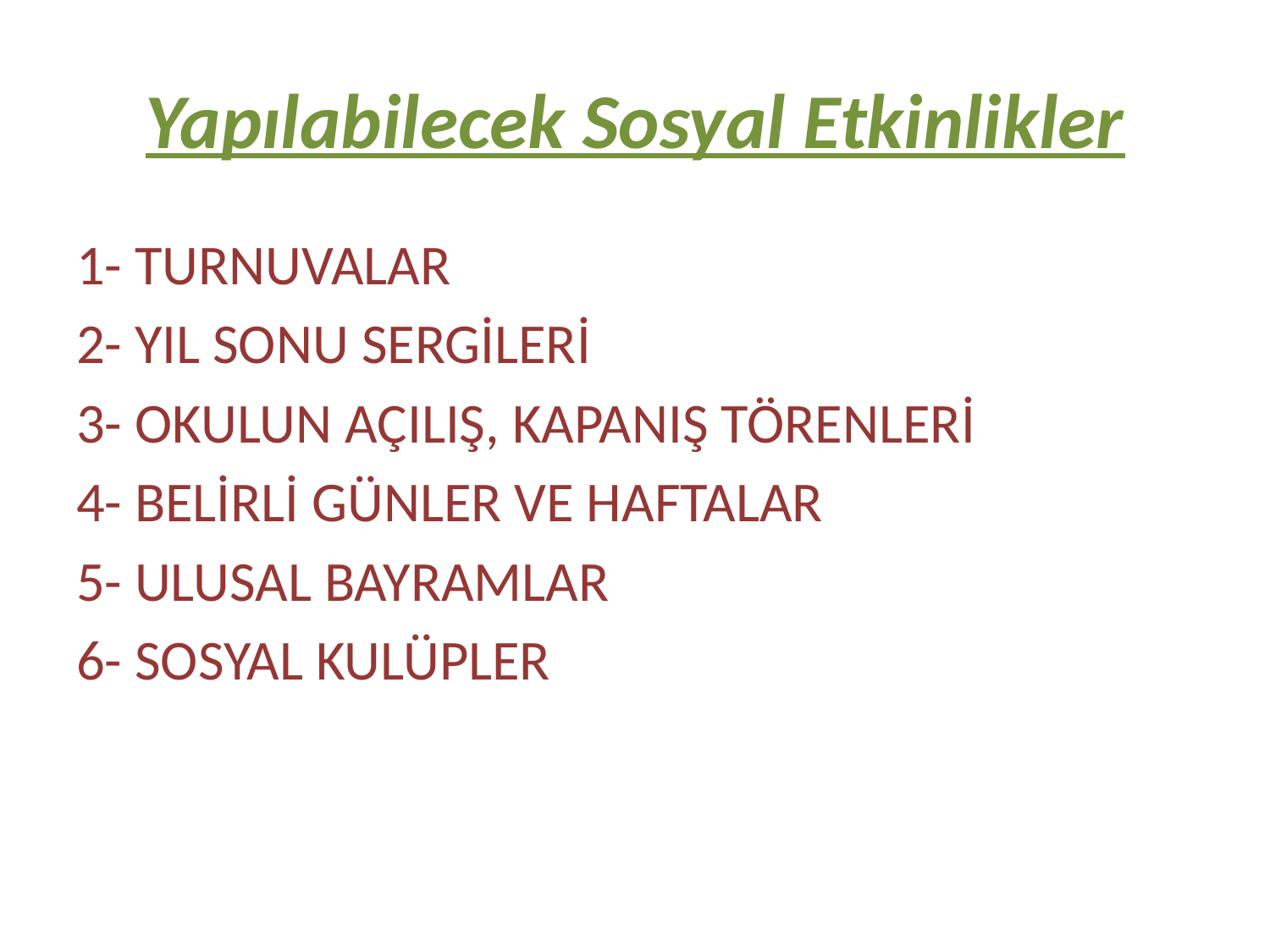

# Yapılabilecek Sosyal Etkinlikler
1- TURNUVALAR
2- YIL SONU SERGİLERİ
3- OKULUN AÇILIŞ, KAPANIŞ TÖRENLERİ
4- BELİRLİ GÜNLER VE HAFTALAR
5- ULUSAL BAYRAMLAR
6- SOSYAL KULÜPLER